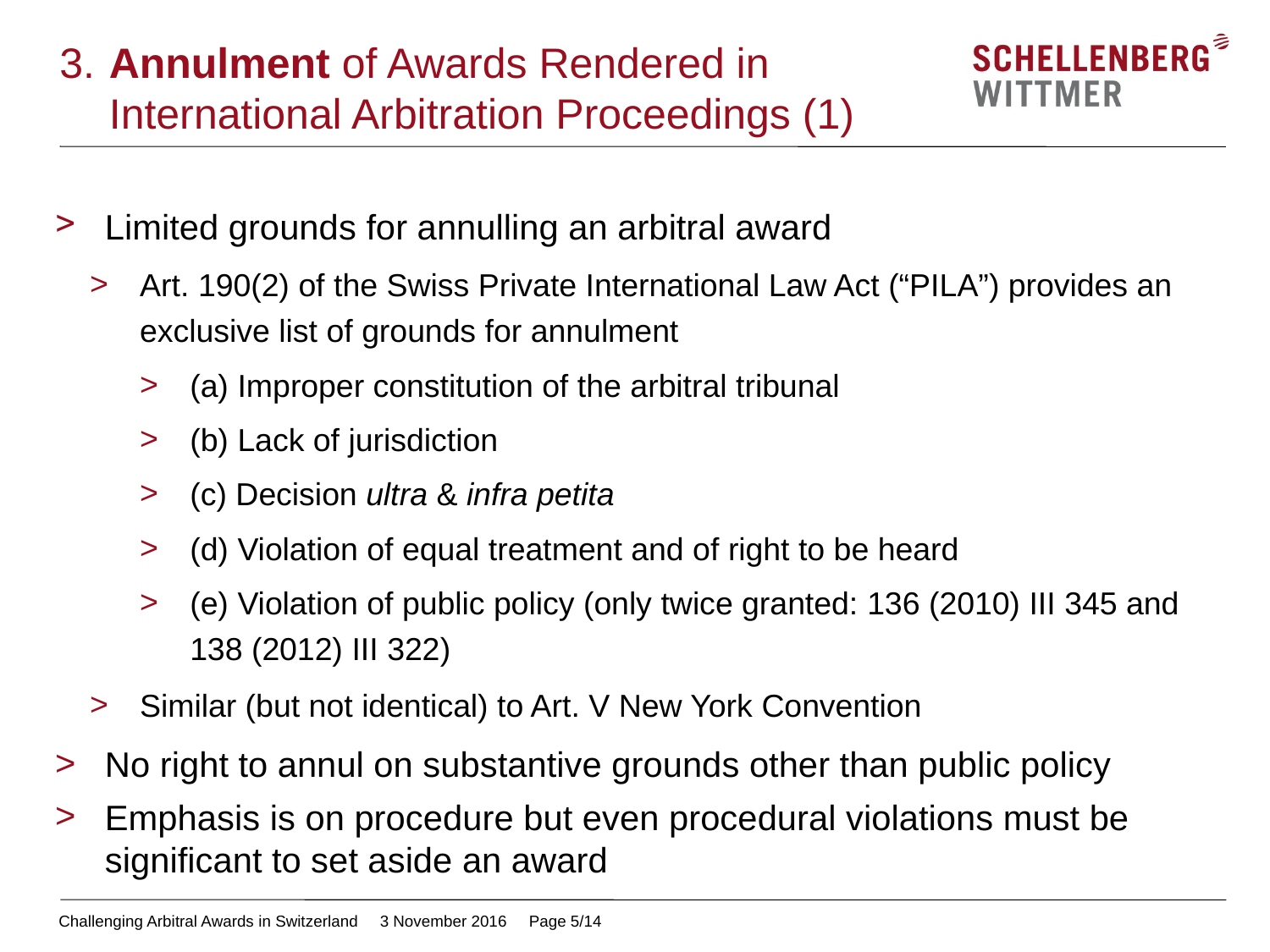

# 3.	Annulment of Awards Rendered in International Arbitration Proceedings (1)
Limited grounds for annulling an arbitral award
Art. 190(2) of the Swiss Private International Law Act (“PILA”) provides an exclusive list of grounds for annulment
(a) Improper constitution of the arbitral tribunal
(b) Lack of jurisdiction
(c) Decision ultra & infra petita
(d) Violation of equal treatment and of right to be heard
(e) Violation of public policy (only twice granted: 136 (2010) III 345 and 138 (2012) III 322)
Similar (but not identical) to Art. V New York Convention
No right to annul on substantive grounds other than public policy
Emphasis is on procedure but even procedural violations must be significant to set aside an award